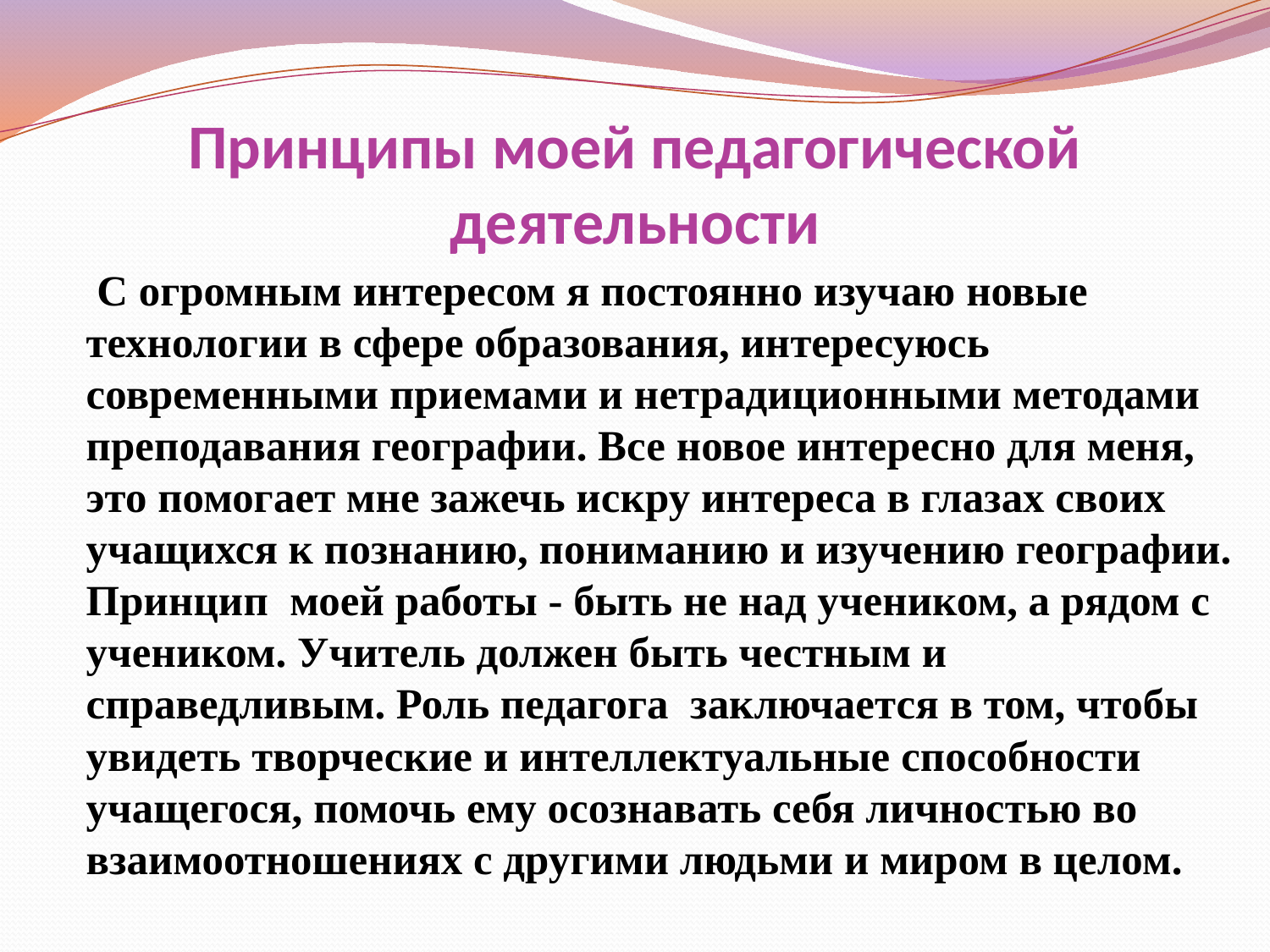

# Принципы моей педагогической деятельности
		 С огромным интересом я постоянно изучаю новые технологии в сфере образования, интересуюсь современными приемами и нетрадиционными методами преподавания географии. Все новое интересно для меня, это помогает мне зажечь искру интереса в глазах своих учащихся к познанию, пониманию и изучению географии. Принцип  моей работы - быть не над учеником, а рядом с учеником. Учитель должен быть честным и справедливым. Роль педагога  заключается в том, чтобы увидеть творческие и интеллектуальные способности учащегося, помочь ему осознавать себя личностью во взаимоотношениях с другими людьми и миром в целом.